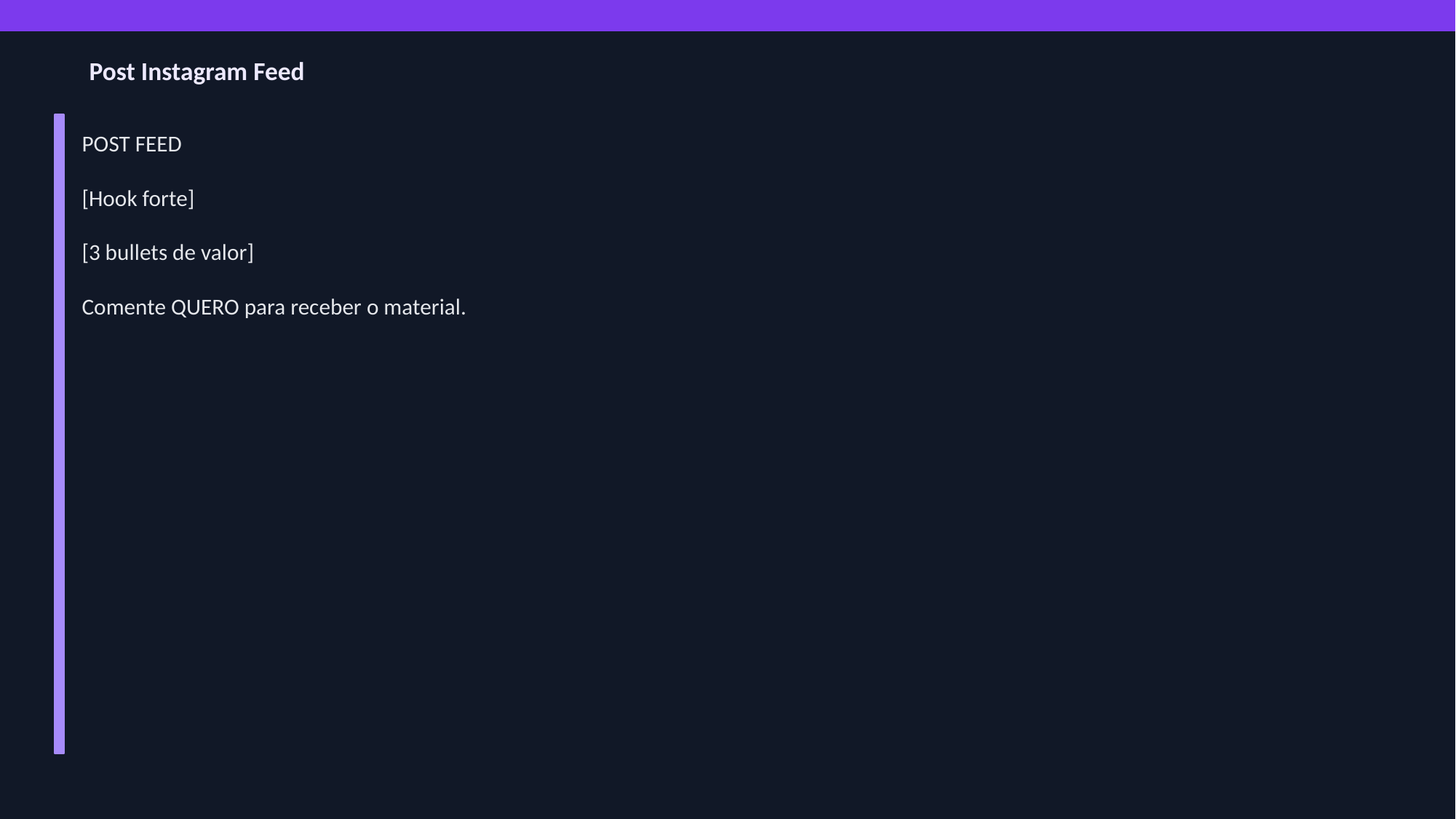

Post Instagram Feed

POST FEED

[Hook forte]

[3 bullets de valor]

Comente QUERO para receber o material.